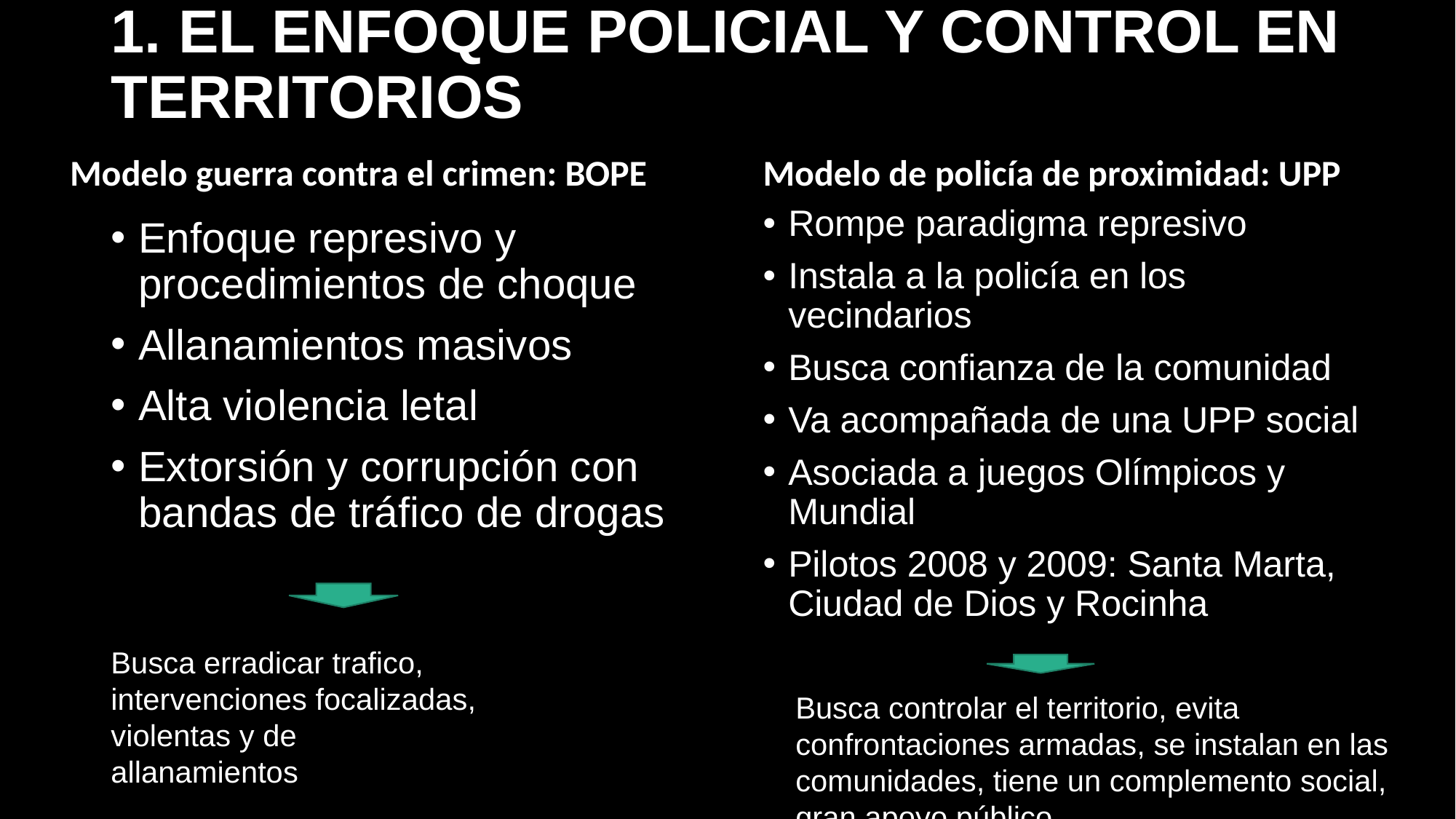

# 1. EL ENFOQUE POLICIAL Y CONTROL EN TERRITORIOS
Modelo guerra contra el crimen: BOPE
Modelo de policía de proximidad: UPP
Rompe paradigma represivo
Instala a la policía en los vecindarios
Busca confianza de la comunidad
Va acompañada de una UPP social
Asociada a juegos Olímpicos y Mundial
Pilotos 2008 y 2009: Santa Marta, Ciudad de Dios y Rocinha

Enfoque represivo y procedimientos de choque
Allanamientos masivos
Alta violencia letal
Extorsión y corrupción con bandas de tráfico de drogas

Busca erradicar trafico, intervenciones focalizadas, violentas y de allanamientos

Busca controlar el territorio, evita confrontaciones armadas, se instalan en las comunidades, tiene un complemento social, gran apoyo público